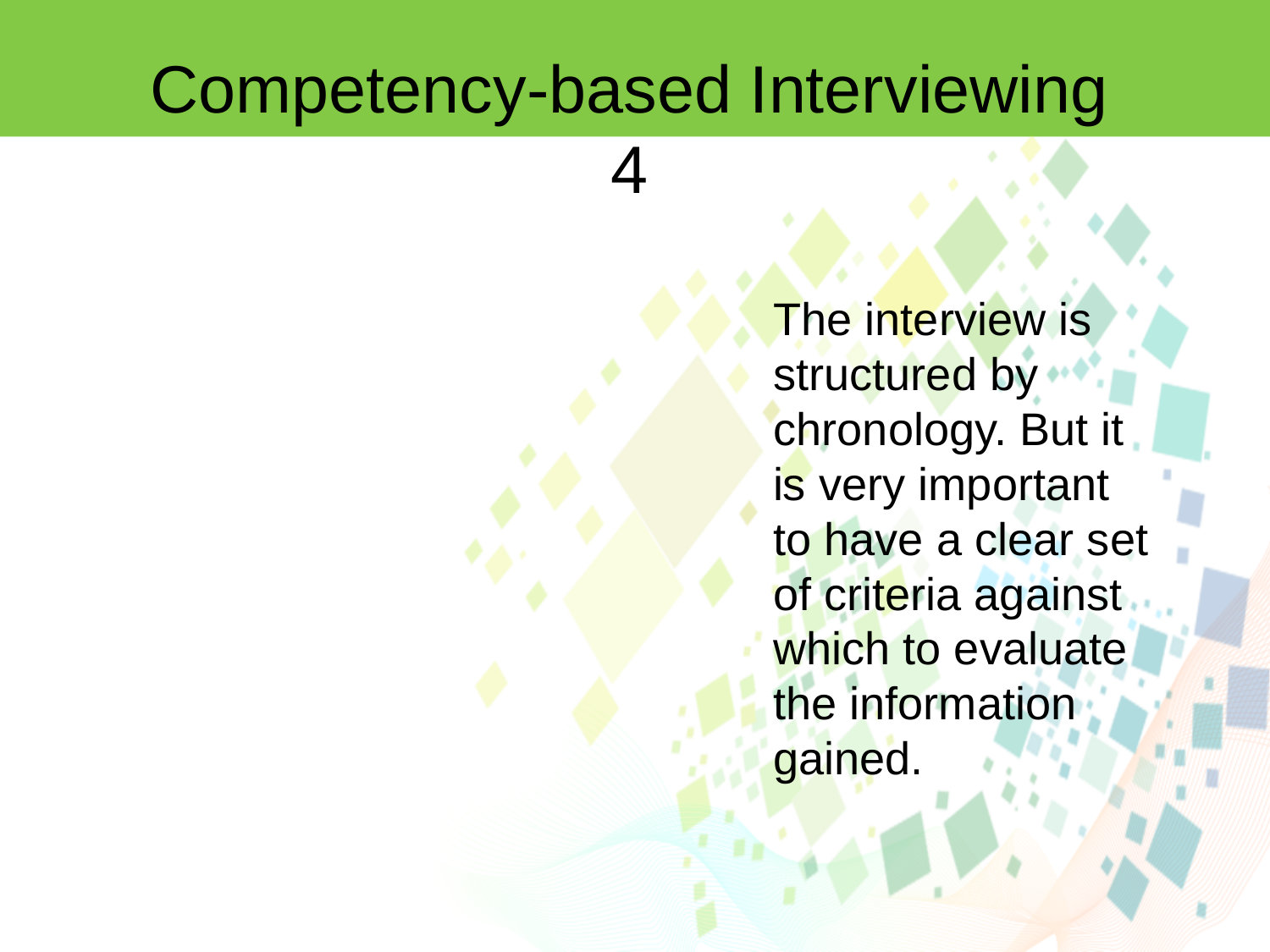

Competency-based Interviewing 4
The interview is structured by chronology. But it is very important to have a clear set of criteria against which to evaluate the information gained.